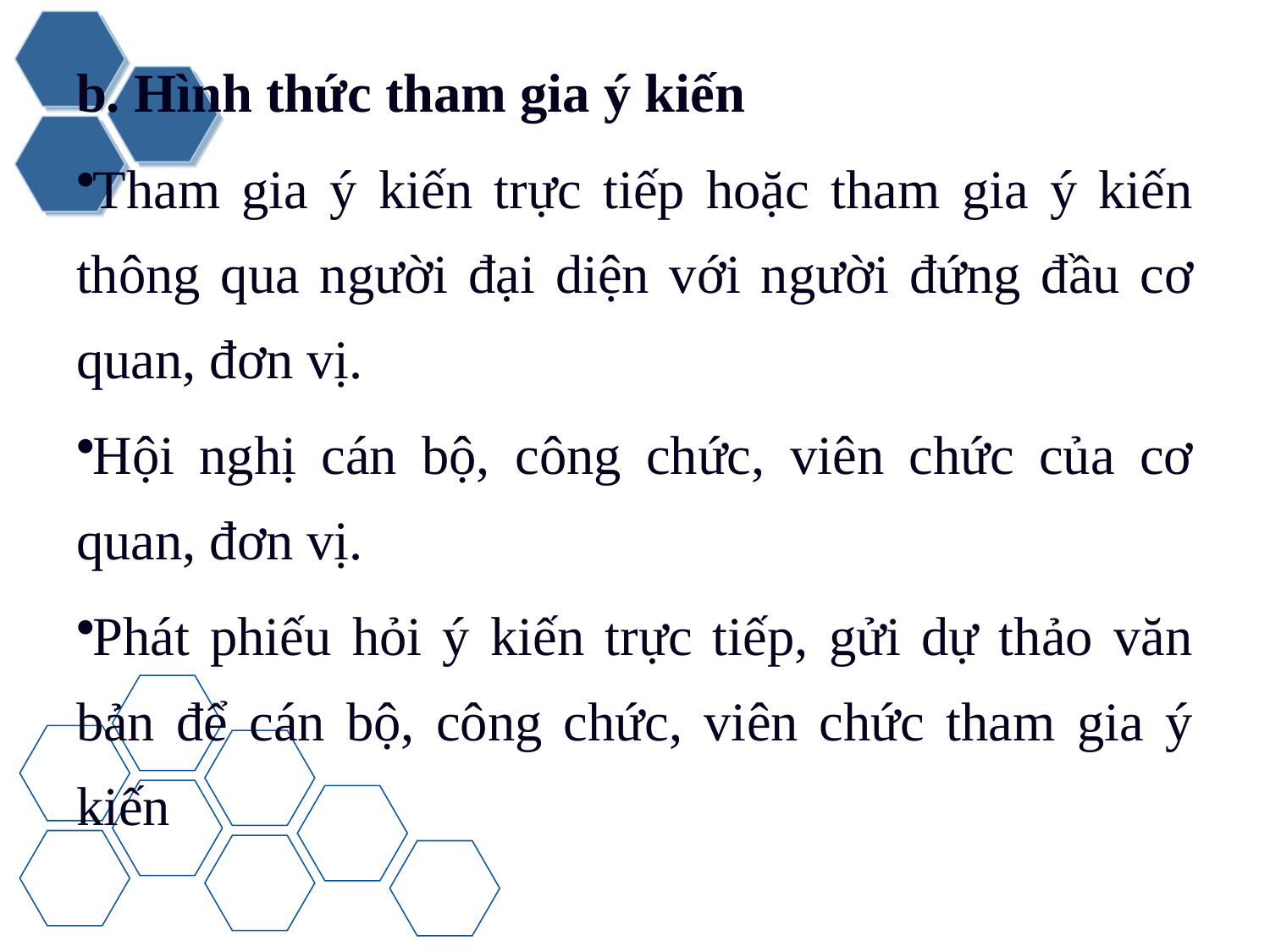

#
b. Hình thức tham gia ý kiến
Tham gia ý kiến trực tiếp hoặc tham gia ý kiến thông qua người đại diện với người đứng đầu cơ quan, đơn vị.
Hội nghị cán bộ, công chức, viên chức của cơ quan, đơn vị.
Phát phiếu hỏi ý kiến trực tiếp, gửi dự thảo văn bản để cán bộ, công chức, viên chức tham gia ý kiến